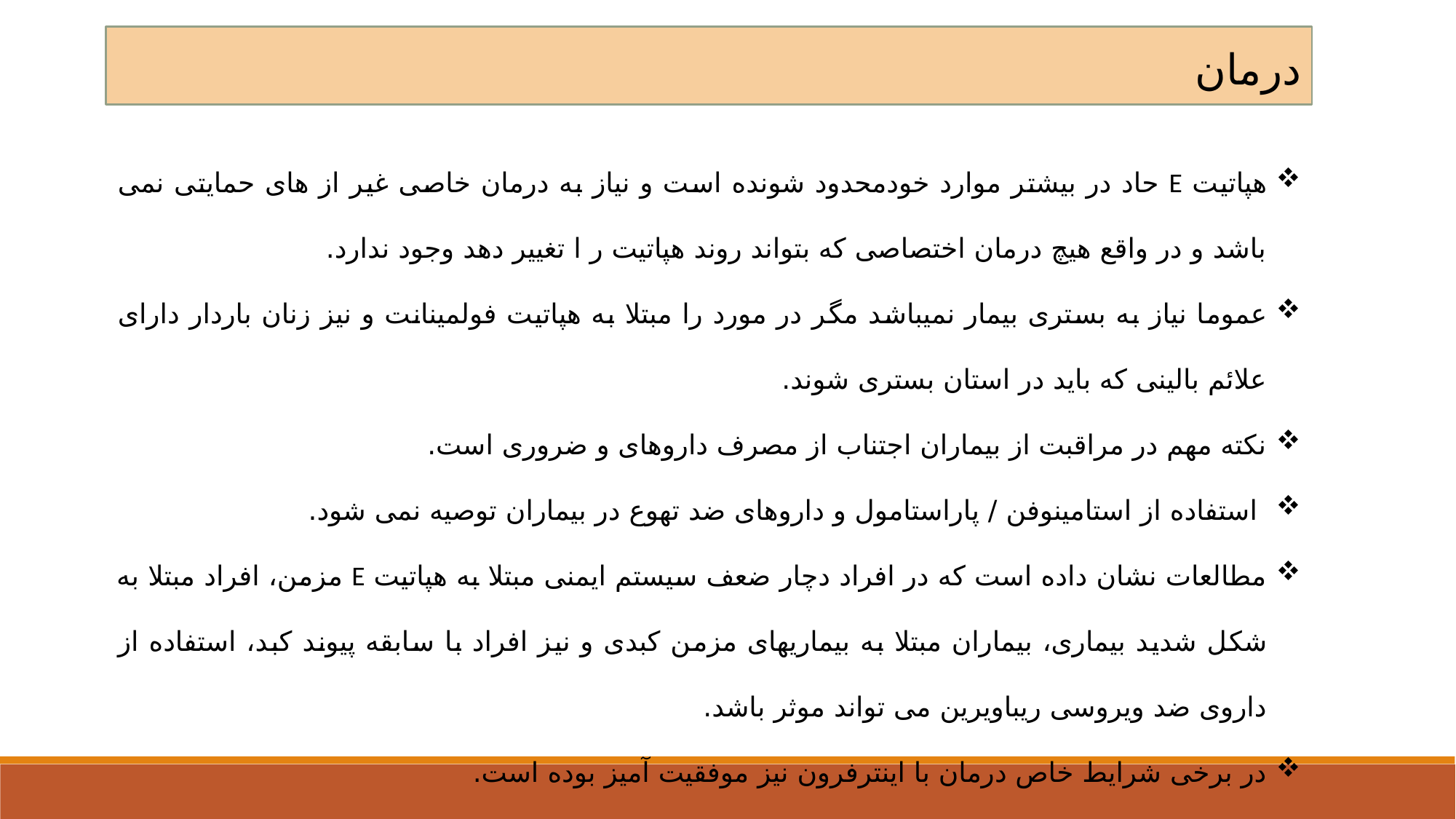

درمان
هپاتیت E حاد در بیشتر موارد خودمحدود شونده است و نیاز به درمان خاصی غیر از های حمایتی نمی باشد و در واقع هیچ درمان اختصاصی که بتواند روند هپاتیت ر ا تغییر دهد وجود ندارد.
عموما نیاز به بستری بیمار نمیباشد مگر در مورد را مبتلا به هپاتیت فولمینانت و نیز زنان باردار دارای علائم بالینی که باید در استان بستری شوند.
نکته مهم در مراقبت از بیماران اجتناب از مصرف داروهای و ضروری است.
 استفاده از استامینوفن / پاراستامول و داروهای ضد تهوع در بیماران توصیه نمی شود.
مطالعات نشان داده است که در افراد دچار ضعف سیستم ایمنی مبتلا به هپاتیت E مزمن، افراد مبتلا به شکل شدید بیماری، بیماران مبتلا به بیماریهای مزمن کبدی و نیز افراد با سابقه پیوند کبد، استفاده از داروی ضد ویروسی ریباویرین می تواند موثر باشد.
در برخی شرایط خاص درمان با اینترفرون نیز موفقیت آمیز بوده است.
در افراد دچار عارضه هپاتیت فولمینانت (برق آسا) ممکن است نیاز به پیوند کبد باشد.